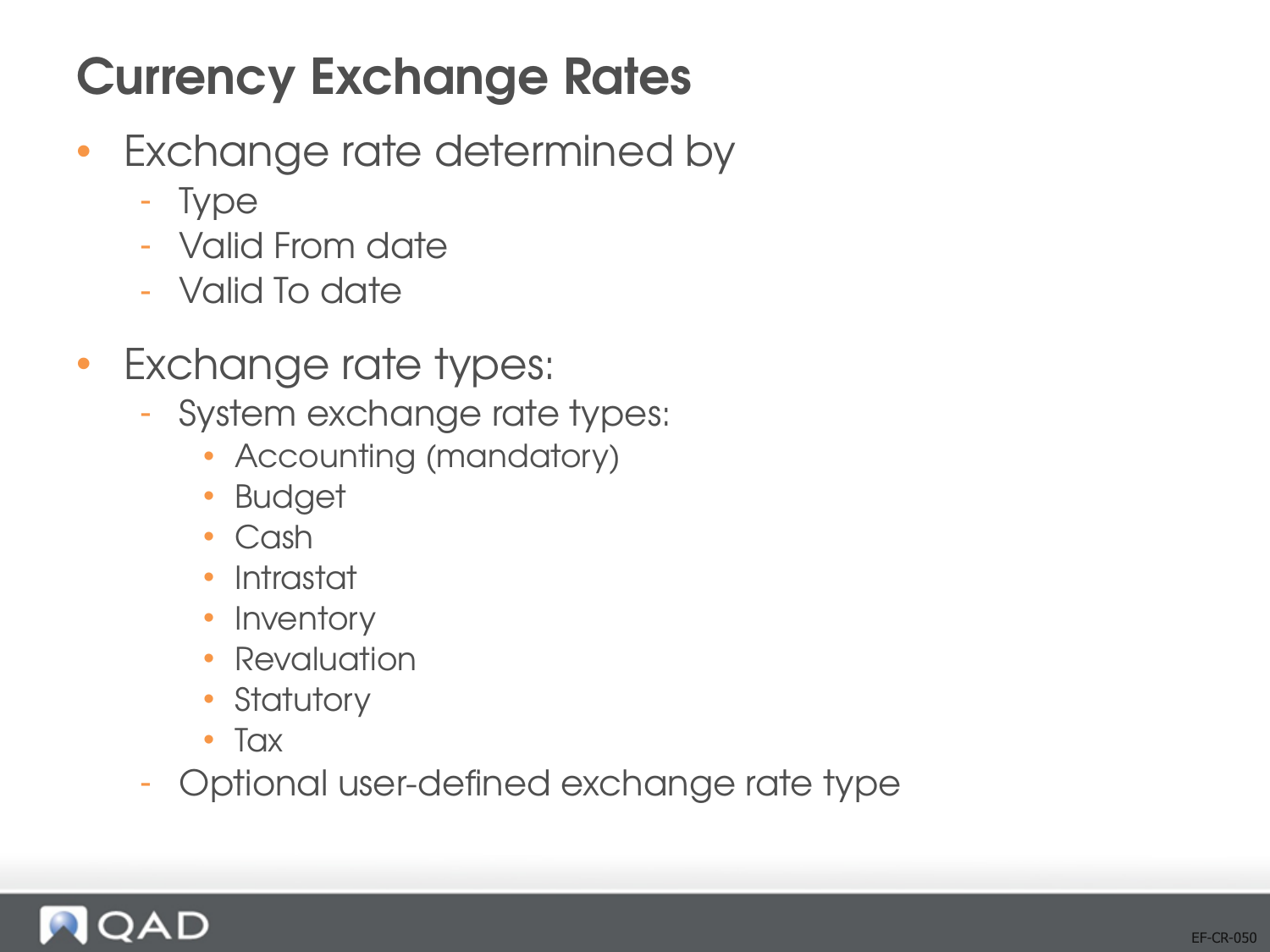

# Currency Exchange Rates
Exchange rate determined by
Type
Valid From date
Valid To date
Exchange rate types:
System exchange rate types:
Accounting (mandatory)
Budget
Cash
Intrastat
Inventory
Revaluation
Statutory
Tax
Optional user-defined exchange rate type
EF-CR-050